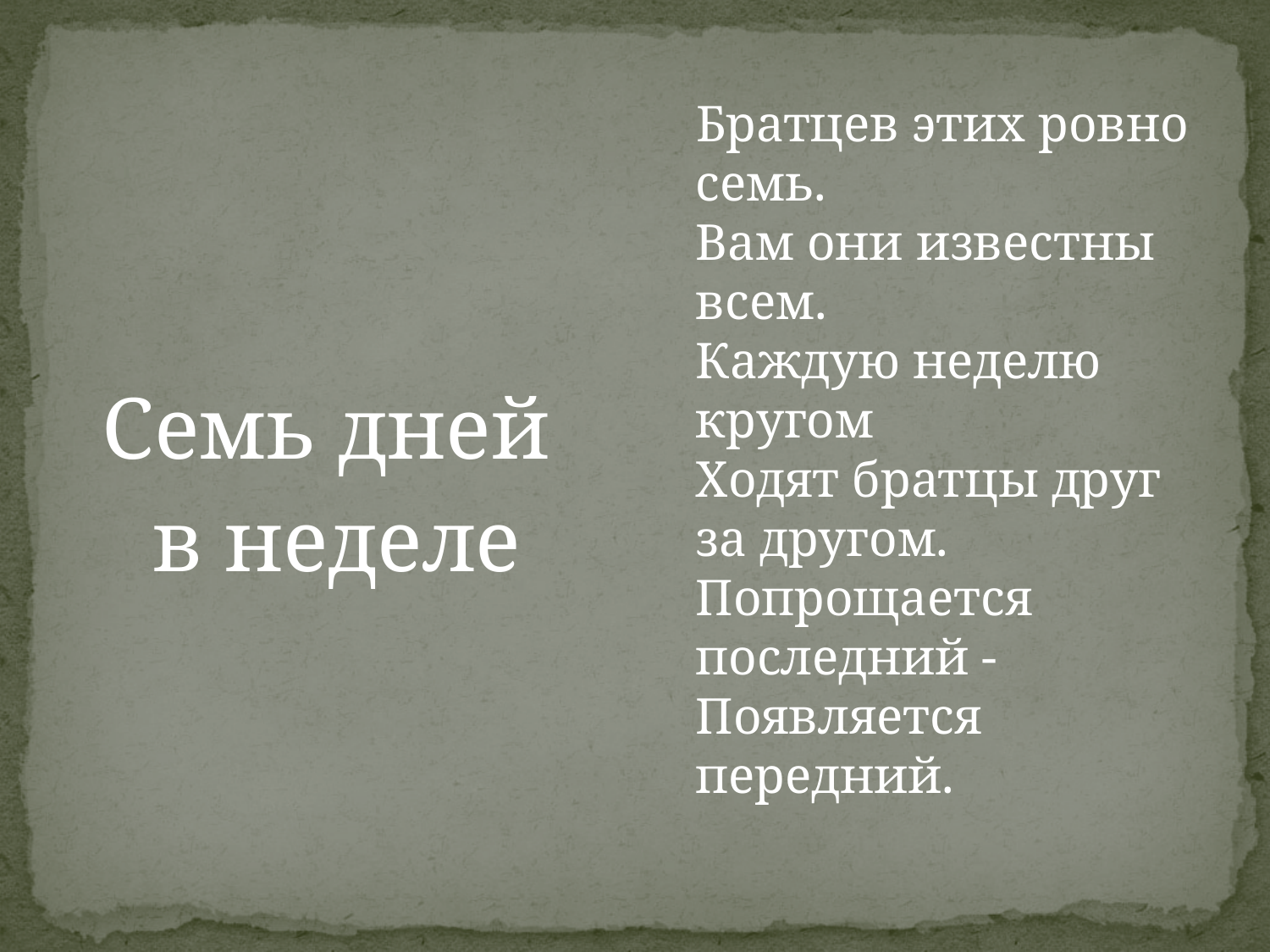

Братцев этих ровно семь.
Вам они известны всем.
Каждую неделю кругом
Ходят братцы друг за другом.
Попрощается последний -
Появляется передний.

Семь дней
в неделе